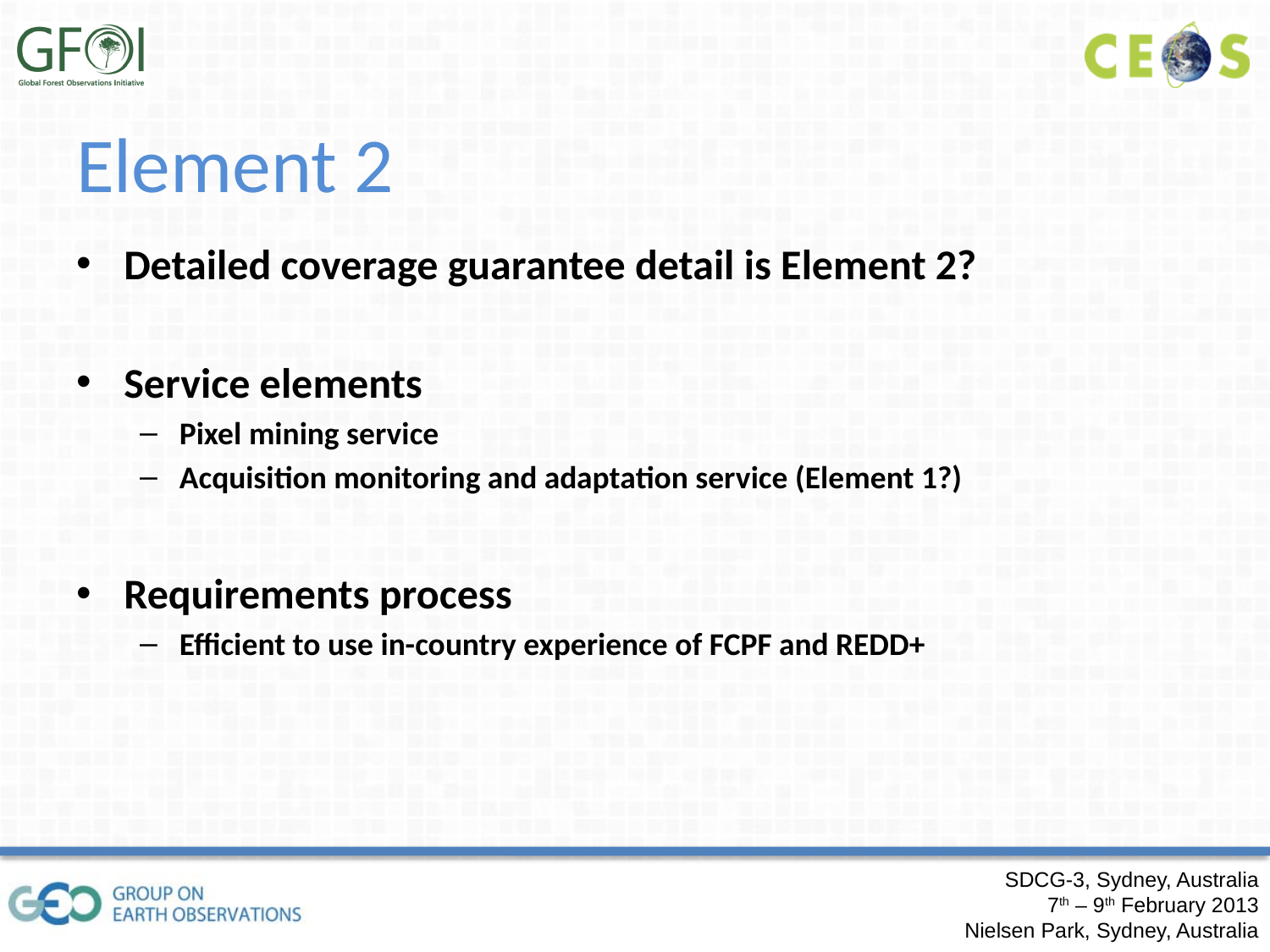

# Element 2
Detailed coverage guarantee detail is Element 2?

Service elements
Pixel mining service
Acquisition monitoring and adaptation service (Element 1?)

Requirements process
Efficient to use in-country experience of FCPF and REDD+